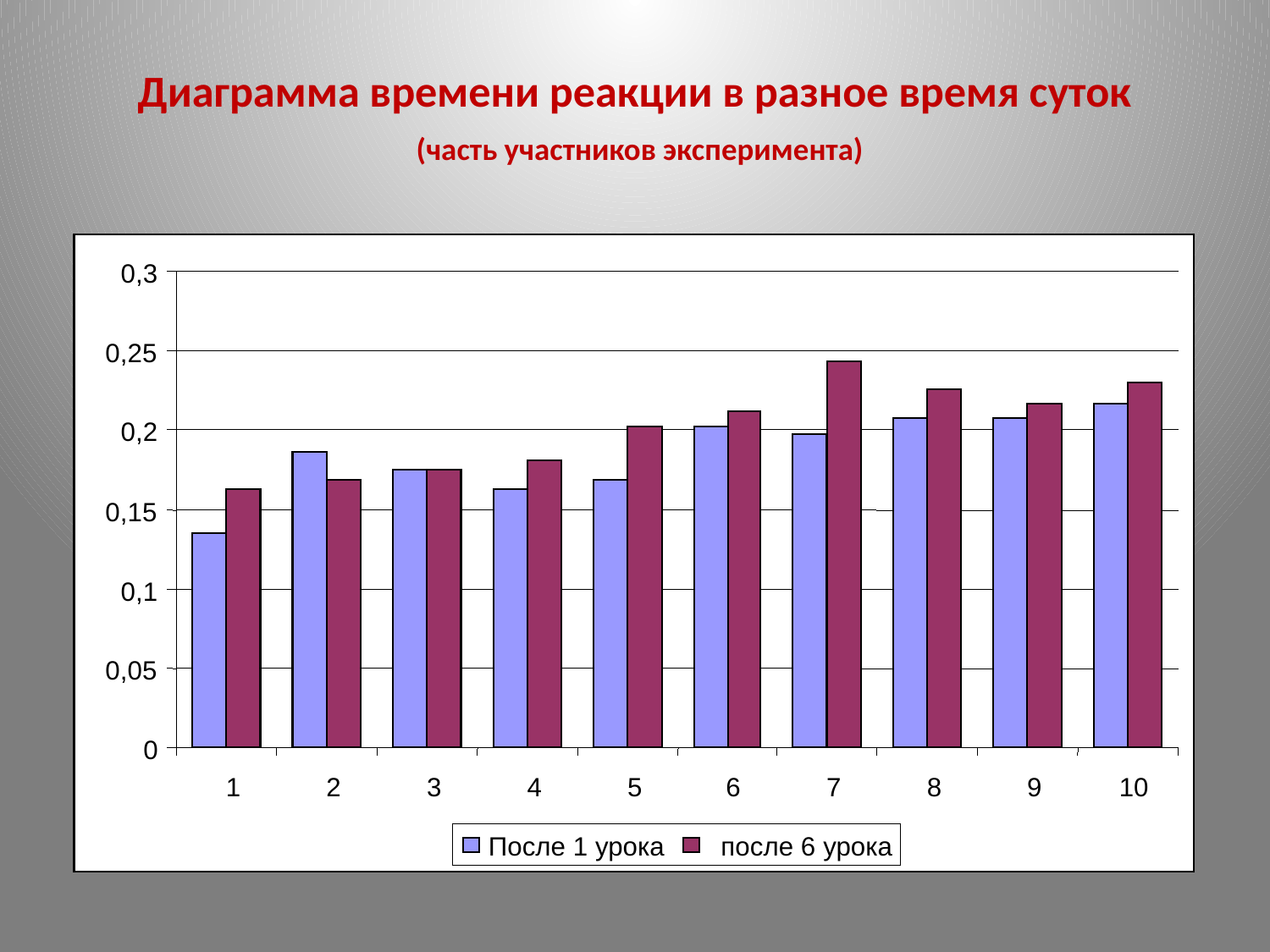

# Диаграмма времени реакции в разное время суток (часть участников эксперимента)

0,3

0,25

0,2

0,15

0,1

0,05

0

1
2
3
4
5
6
7
8
9
10

После 1 урока
после 6 урока